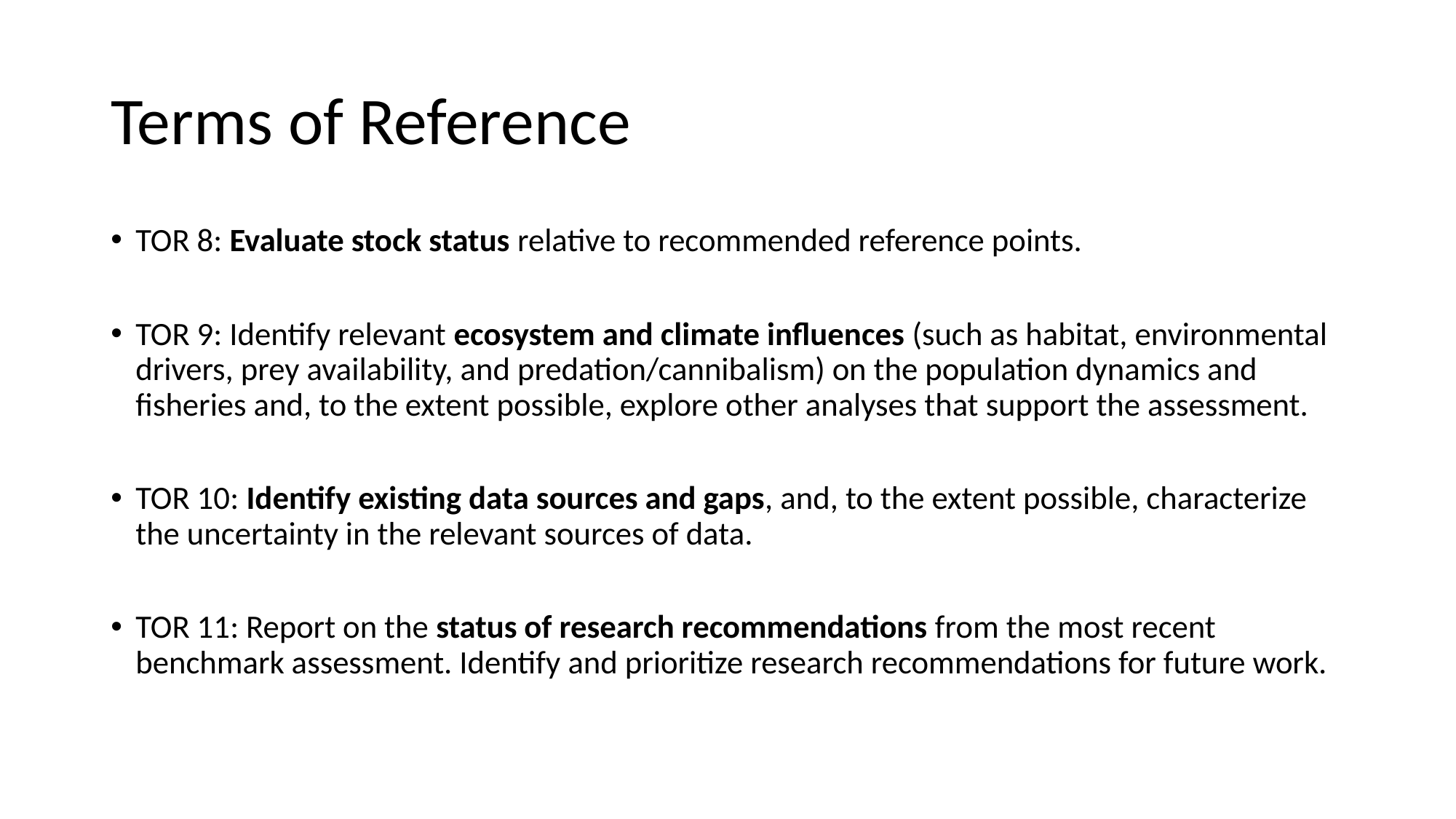

# Terms of Reference
TOR 8: Evaluate stock status relative to recommended reference points.

TOR 9: Identify relevant ecosystem and climate influences (such as habitat, environmental drivers, prey availability, and predation/cannibalism) on the population dynamics and fisheries and, to the extent possible, explore other analyses that support the assessment.

TOR 10: Identify existing data sources and gaps, and, to the extent possible, characterize the uncertainty in the relevant sources of data.

TOR 11: Report on the status of research recommendations from the most recent benchmark assessment. Identify and prioritize research recommendations for future work.